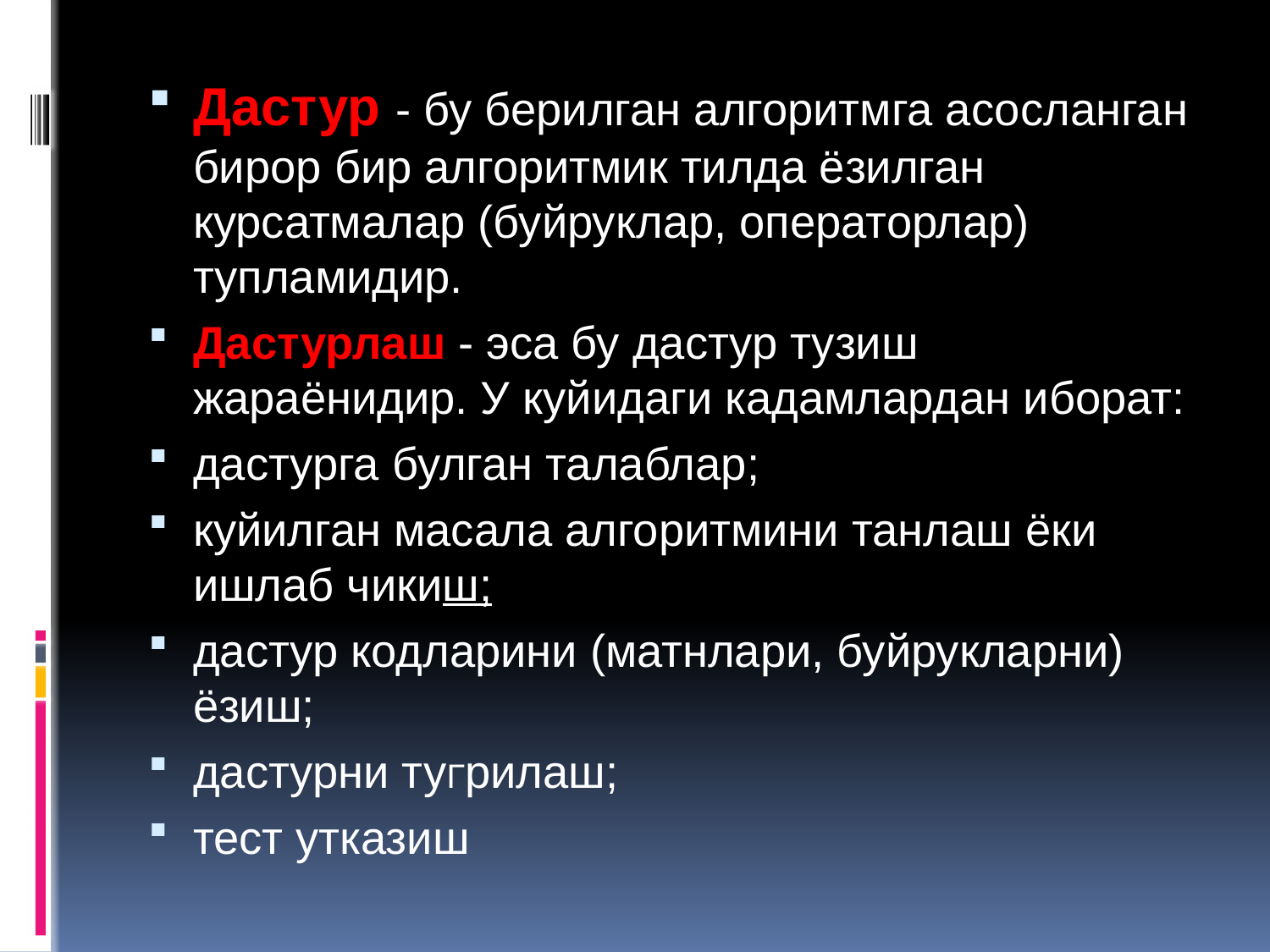

Дастур - бу берилган алгоритмга асосланган бирор бир алгоритмик тилда ёзилган курсатмалар (буйруклар, операторлар) тупламидир.
Дастурлаш - эса бу дастур тузиш жараёнидир. У куйидаги кадамлардан иборат:
дастурга булган талаблар;
куйилган масала алгоритмини танлаш ёки ишлаб чикиш;
дастур кодларини (матнлари, буйрукларни) ёзиш;
дастурни туГрилаш;
тест утказиш